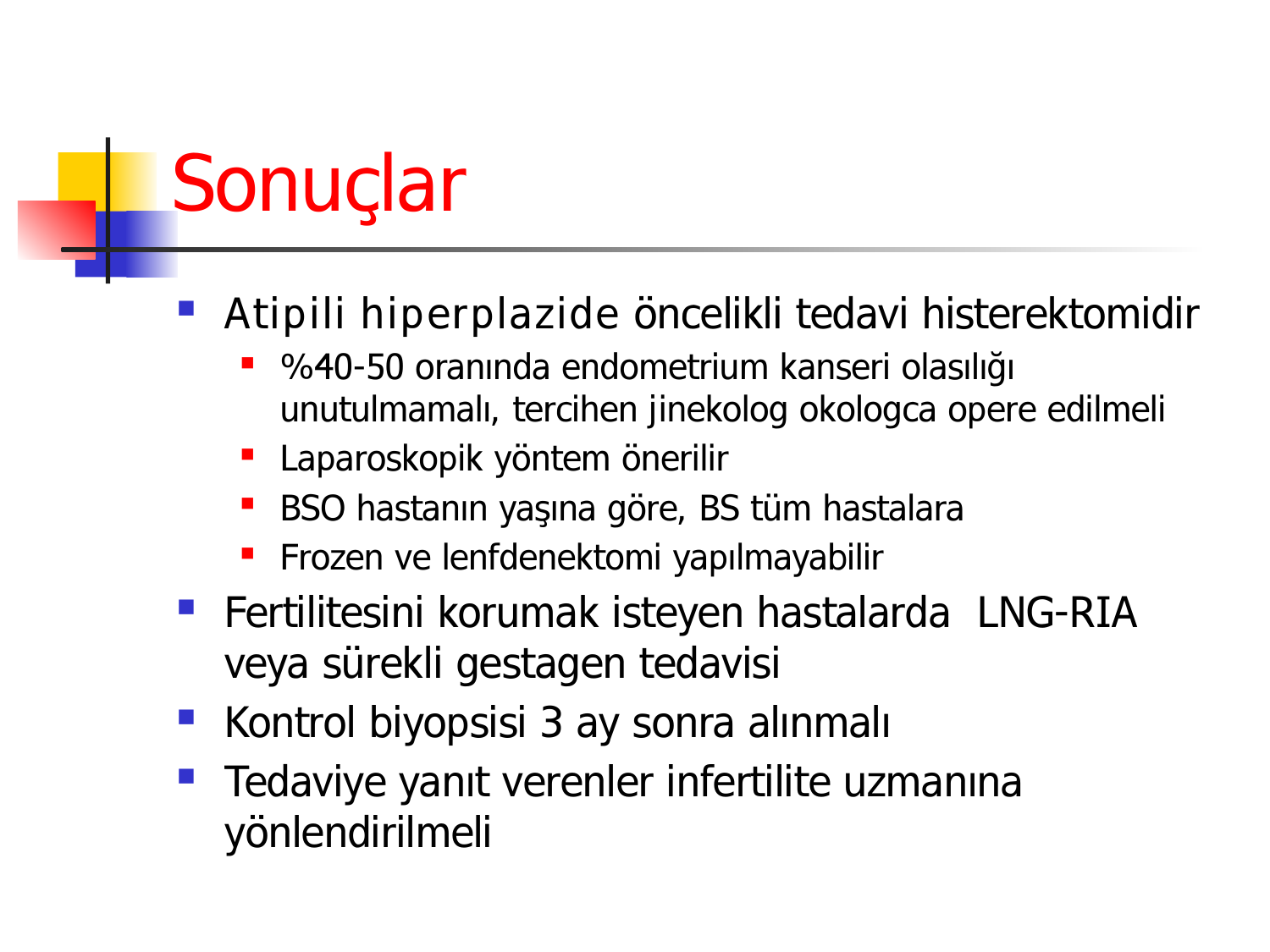

# Sonuçlar
Atipili hiperplazide öncelikli tedavi histerektomidir
%40-50 oranında endometrium kanseri olasılığı unutulmamalı, tercihen jinekolog okologca opere edilmeli
Laparoskopik yöntem önerilir
BSO hastanın yaşına göre, BS tüm hastalara
Frozen ve lenfdenektomi yapılmayabilir
Fertilitesini korumak isteyen hastalarda  LNG-RIA veya sürekli gestagen tedavisi
Kontrol biyopsisi 3 ay sonra alınmalı
Tedaviye yanıt verenler infertilite uzmanına yönlendirilmeli